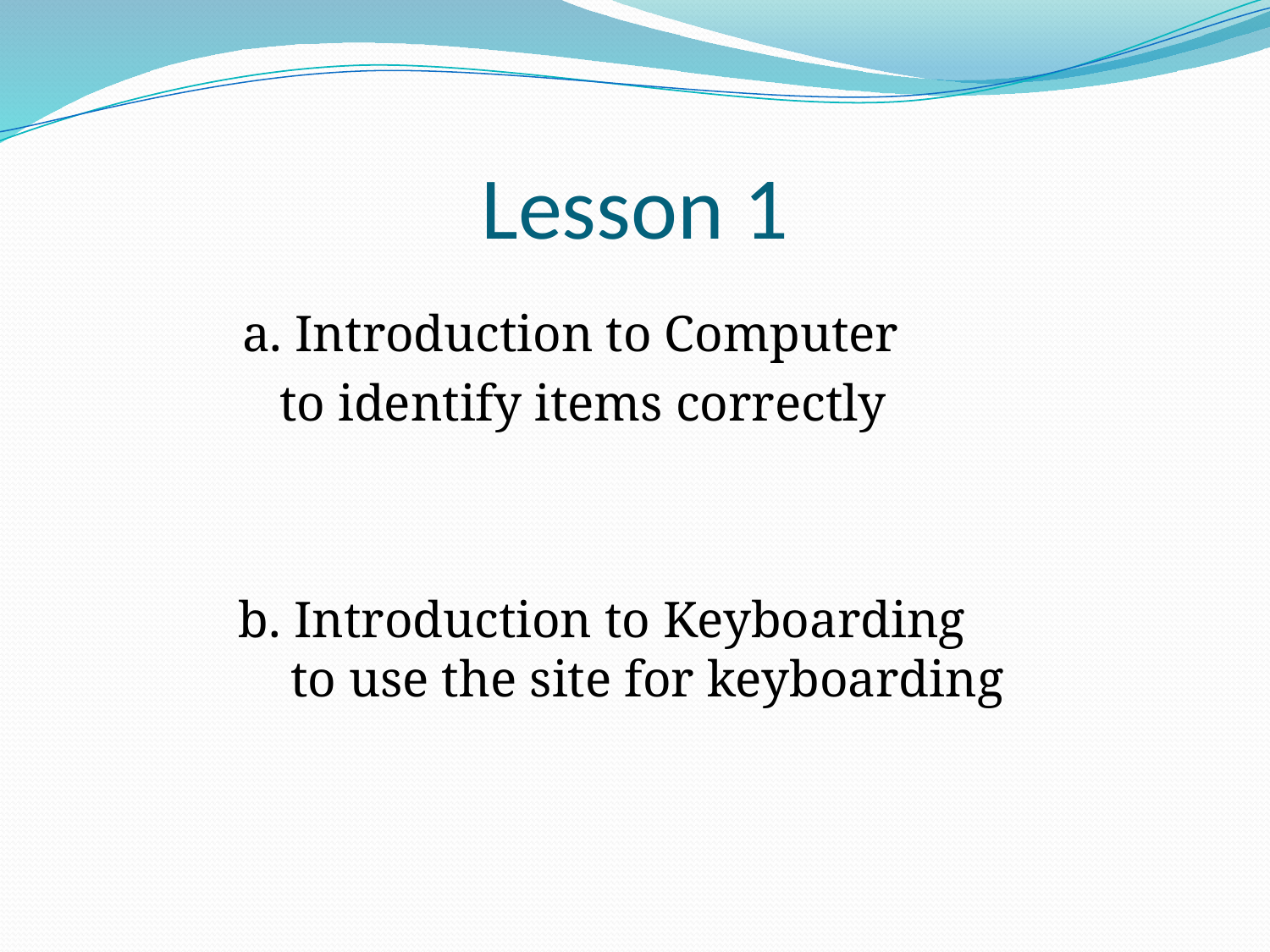

# Lesson 1
a. Introduction to Computer
  to identify items correctly
b. Introduction to Keyboarding
        to use the site for keyboarding